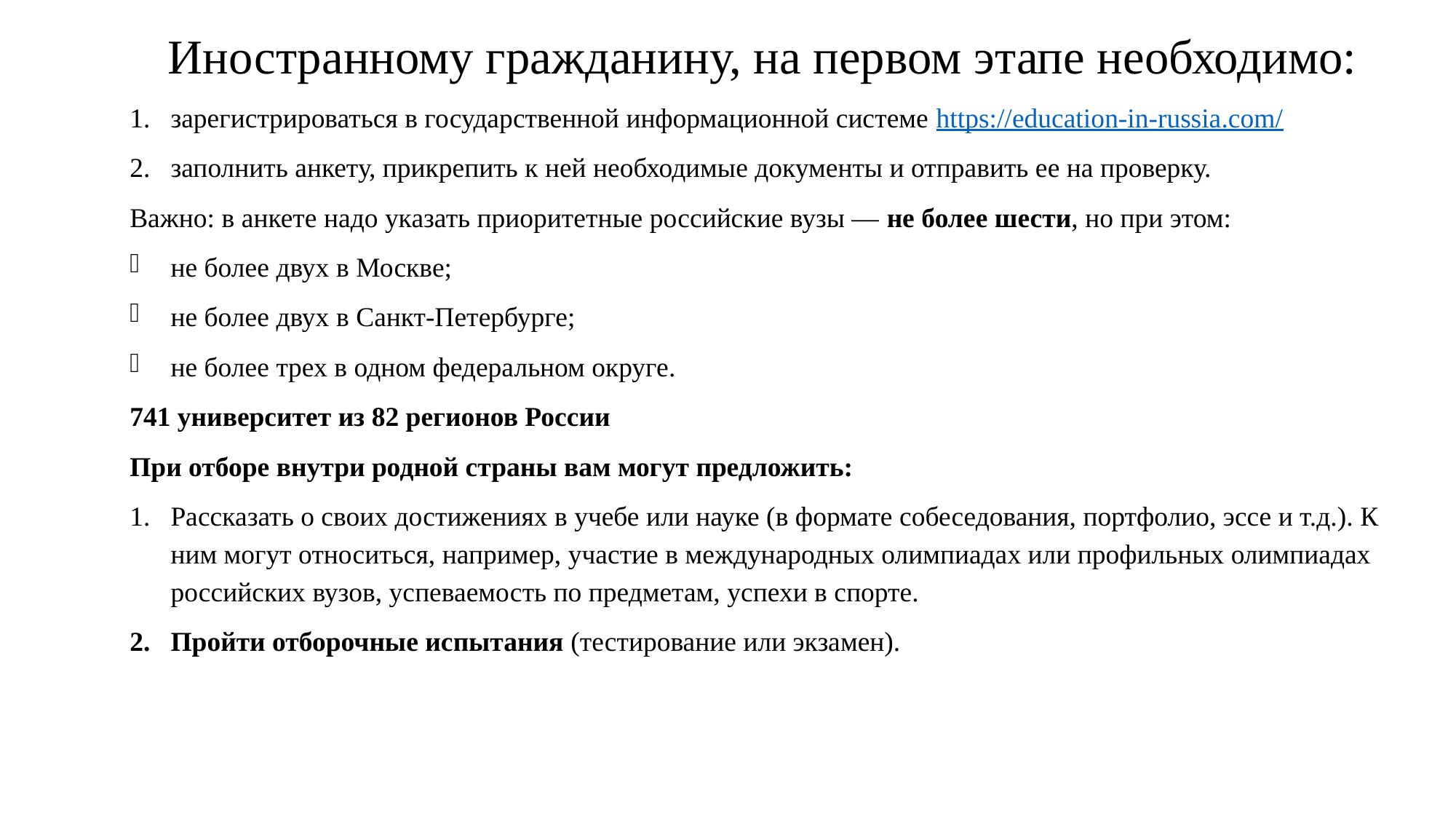

Иностранному гражданину, на первом этапе необходимо:
зарегистрироваться в государственной информационной системе https://education-in-russia.com/
заполнить анкету, прикрепить к ней необходимые документы и отправить ее на проверку.
Важно: в анкете надо указать приоритетные российские вузы — не более шести, но при этом:
не более двух в Москве;
не более двух в Санкт-Петербурге;
не более трех в одном федеральном округе.
741 университет из 82 регионов России
При отборе внутри родной страны вам могут предложить:
Рассказать о своих достижениях в учебе или науке (в формате собеседования, портфолио, эссе и т.д.). К ним могут относиться, например, участие в международных олимпиадах или профильных олимпиадах российских вузов, успеваемость по предметам, успехи в спорте.
Пройти отборочные испытания (тестирование или экзамен).